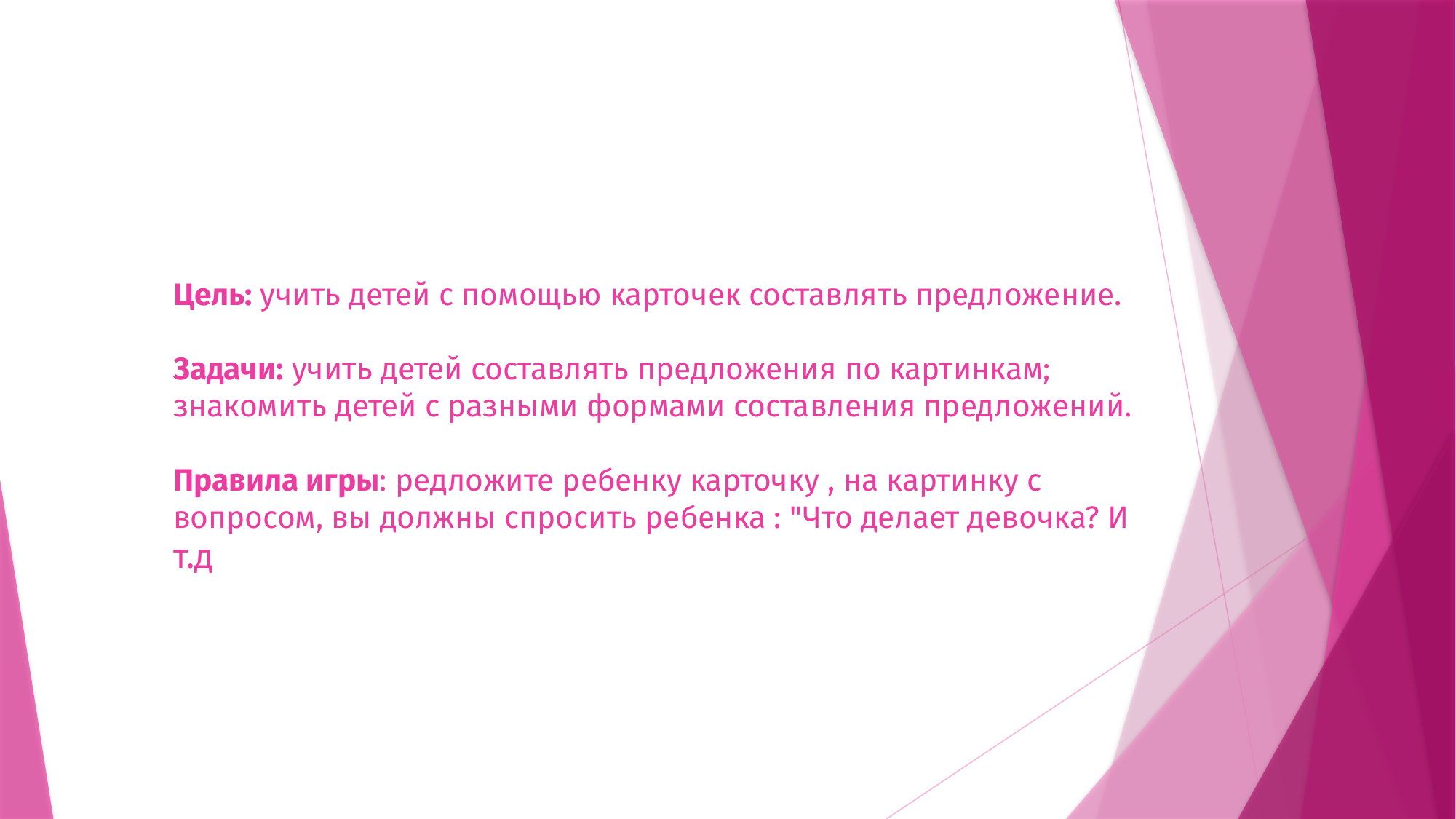

# Цель: учить детей с помощью карточек составлять предложение. Задачи: учить детей составлять предложения по картинкам; знакомить детей с разными формами составления предложений. Правила игры: редложите ребенку карточку , на картинку с вопросом, вы должны спросить ребенка : "Что делает девочка? И т.д